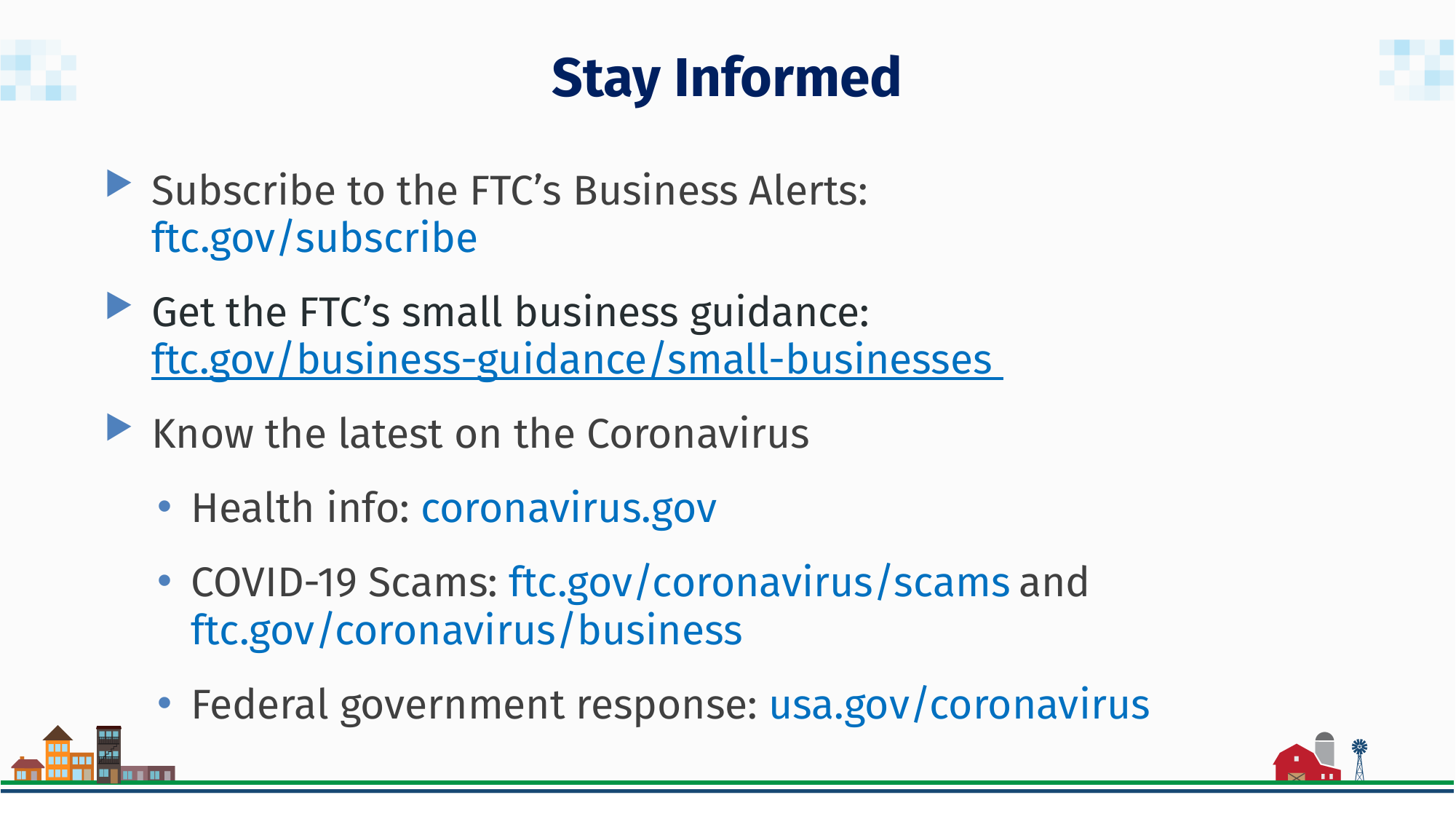

Stay Informed
Subscribe to the FTC’s Business Alerts: ftc.gov/subscribe
Get the FTC’s small business guidance: ftc.gov/business-guidance/small-businesses
Know the latest on the Coronavirus
Health info: coronavirus.gov
COVID-19 Scams: ftc.gov/coronavirus/scams and ftc.gov/coronavirus/business
Federal government response: usa.gov/coronavirus